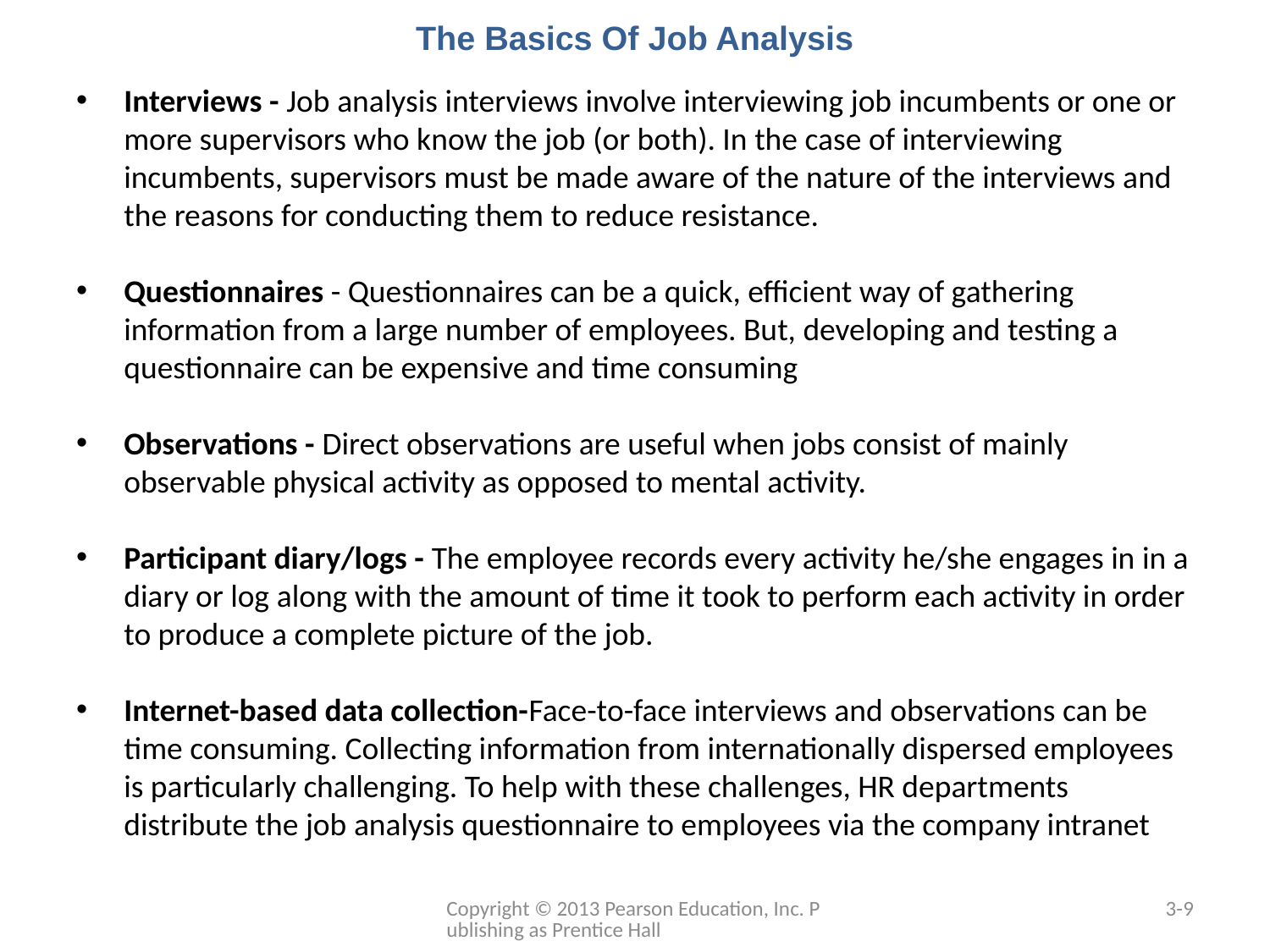

# The Basics Of Job Analysis
Interviews - Job analysis interviews involve interviewing job incumbents or one or more supervisors who know the job (or both). In the case of interviewing incumbents, supervisors must be made aware of the nature of the interviews and the reasons for conducting them to reduce resistance.

Questionnaires - Questionnaires can be a quick, efficient way of gathering information from a large number of employees. But, developing and testing a questionnaire can be expensive and time consuming

Observations - Direct observations are useful when jobs consist of mainly observable physical activity as opposed to mental activity.

Participant diary/logs - The employee records every activity he/she engages in in a diary or log along with the amount of time it took to perform each activity in order to produce a complete picture of the job.

Internet-based data collection-Face-to-face interviews and observations can be time consuming. Collecting information from internationally dispersed employees is particularly challenging. To help with these challenges, HR departments distribute the job analysis questionnaire to employees via the company intranet
Copyright © 2013 Pearson Education, Inc. Publishing as Prentice Hall
3-9